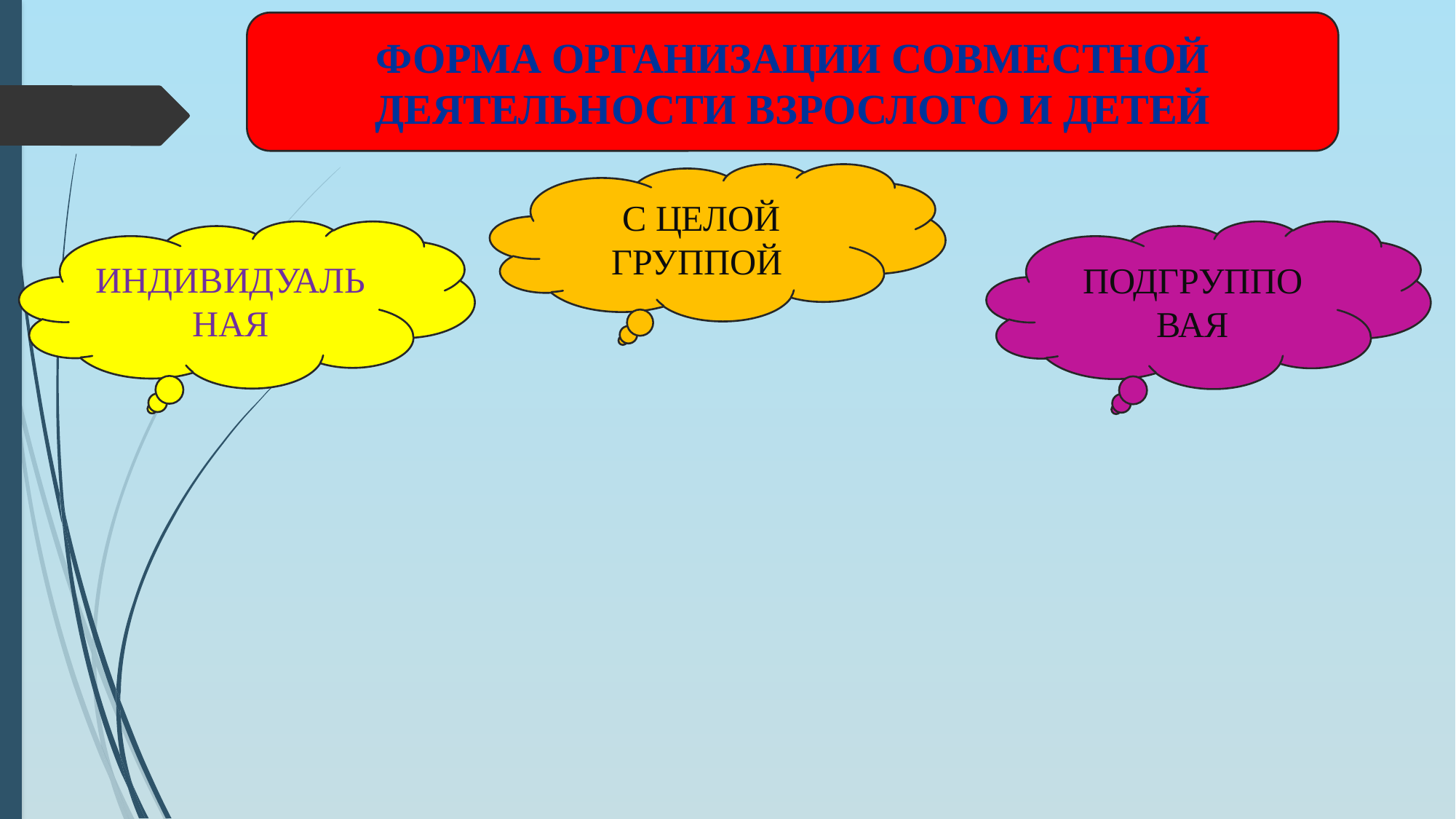

ФОРМА ОРГАНИЗАЦИИ СОВМЕСТНОЙ ДЕЯТЕЛЬНОСТИ ВЗРОСЛОГО И ДЕТЕЙ
С ЦЕЛОЙ ГРУППОЙ
ИНДИВИДУАЛЬНАЯ
ПОДГРУППО
ВАЯ